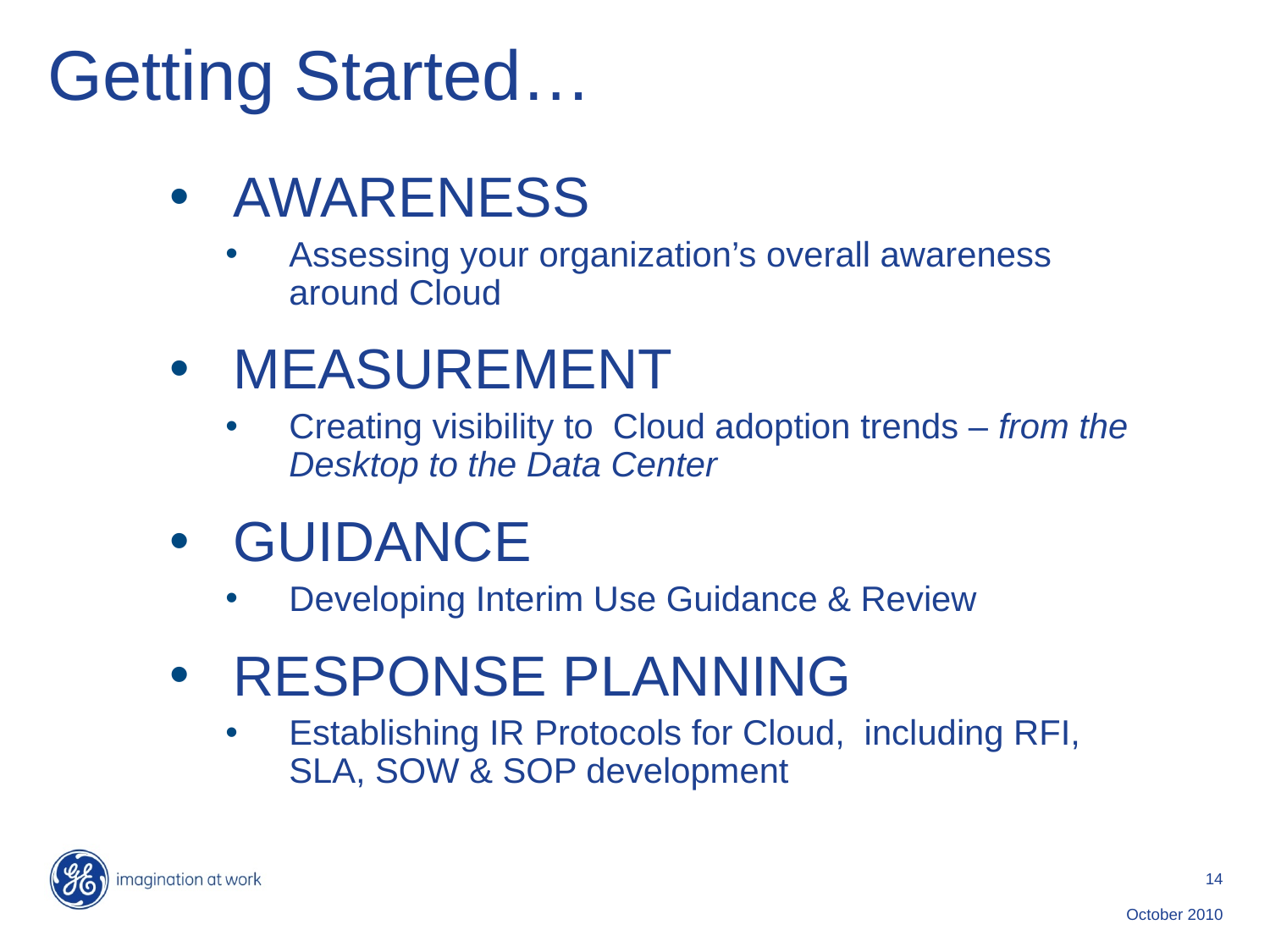

# Getting Started…
AWARENESS
Assessing your organization’s overall awareness around Cloud
MEASUREMENT
Creating visibility to  Cloud adoption trends – from the Desktop to the Data Center
GUIDANCE
Developing Interim Use Guidance & Review
RESPONSE PLANNING
Establishing IR Protocols for Cloud,  including RFI, SLA, SOW & SOP development
14

October 2010